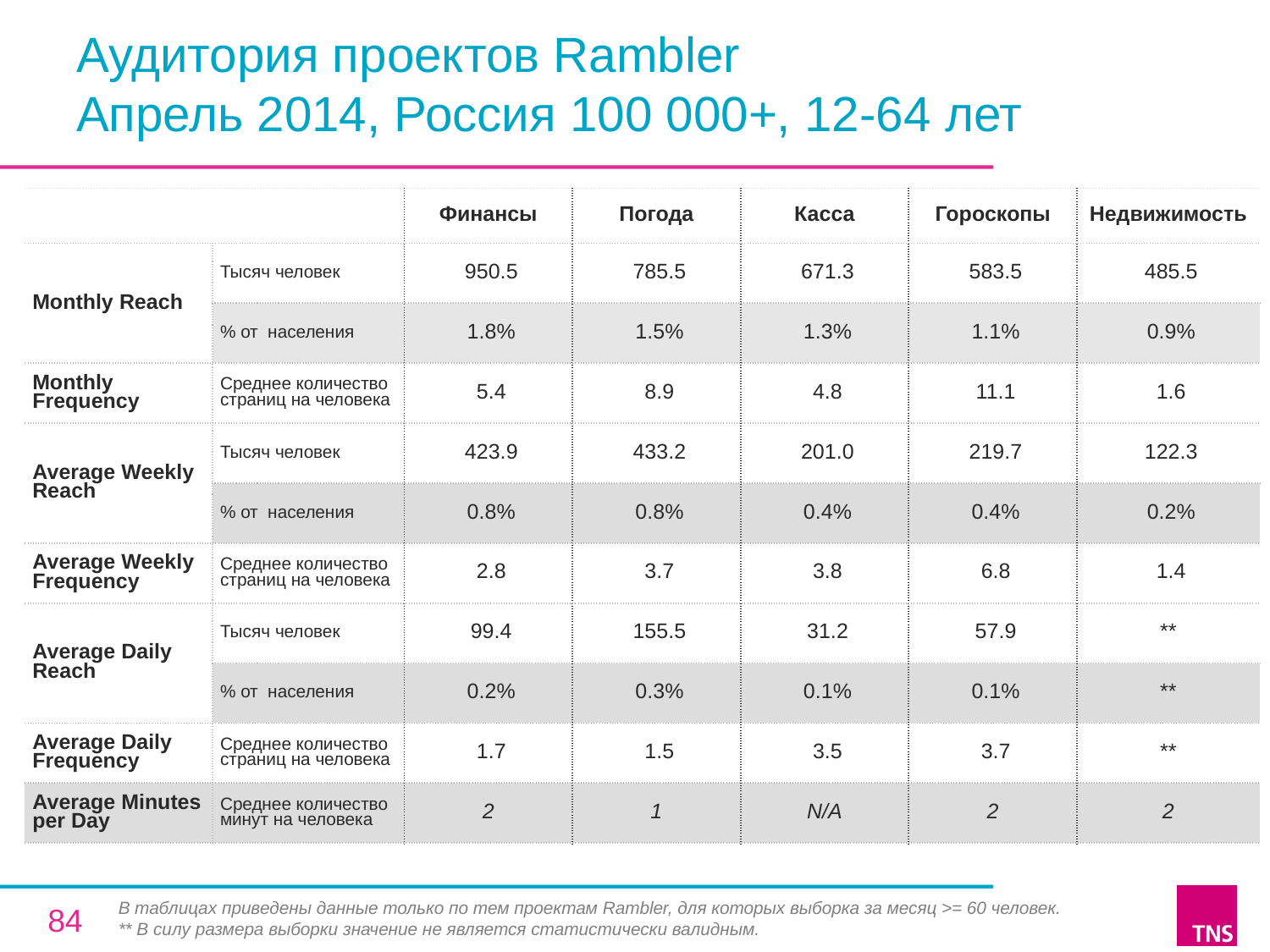

# Аудитория проектов Rambler Апрель 2014, Россия 100 000+, 12-64 лет
|  |  | Финансы | Погода | Касса | Гороскопы | Недвижимость |
| --- | --- | --- | --- | --- | --- | --- |
| Monthly Reach | Тысяч человек | 950.5 | 785.5 | 671.3 | 583.5 | 485.5 |
|  | % от населения | 1.8% | 1.5% | 1.3% | 1.1% | 0.9% |
| Monthly Frequency | Среднее количество страниц на человека | 5.4 | 8.9 | 4.8 | 11.1 | 1.6 |
| Average Weekly Reach | Тысяч человек | 423.9 | 433.2 | 201.0 | 219.7 | 122.3 |
|  | % от населения | 0.8% | 0.8% | 0.4% | 0.4% | 0.2% |
| Average Weekly Frequency | Среднее количество страниц на человека | 2.8 | 3.7 | 3.8 | 6.8 | 1.4 |
| Average Daily Reach | Тысяч человек | 99.4 | 155.5 | 31.2 | 57.9 | \*\* |
|  | % от населения | 0.2% | 0.3% | 0.1% | 0.1% | \*\* |
| Average Daily Frequency | Среднее количество страниц на человека | 1.7 | 1.5 | 3.5 | 3.7 | \*\* |
| Average Minutes per Day | Среднее количество минут на человека | 2 | 1 | N/A | 2 | 2 |
В таблицах приведены данные только по тем проектам Rambler, для которых выборка за месяц >= 60 человек.
** В силу размера выборки значение не является статистически валидным.
84